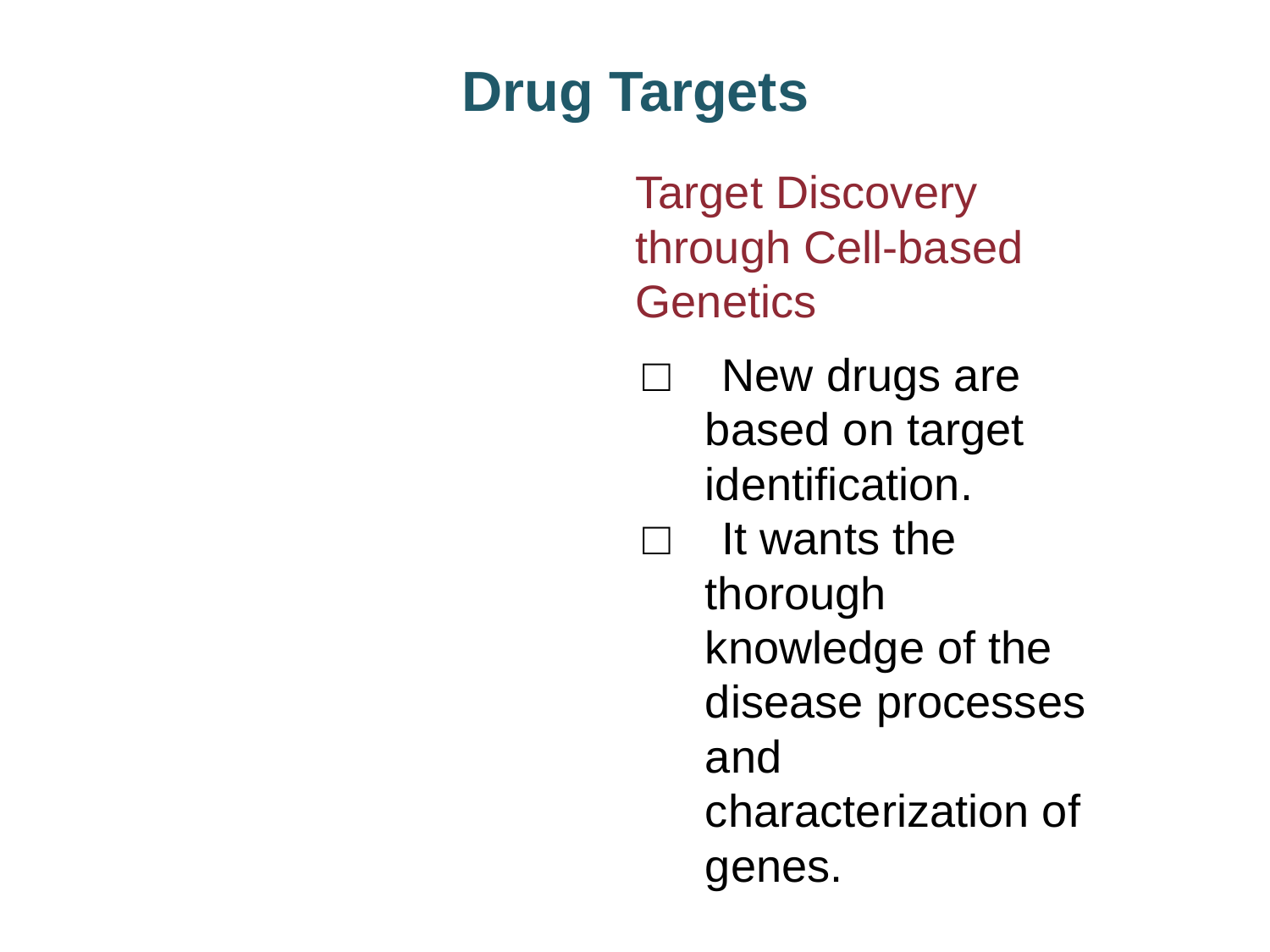

Drug Targets
Target Discovery through Cell-based Genetics
□    New drugs are based on target identification.
□    It wants the thorough knowledge of the disease processes and characterization of genes.